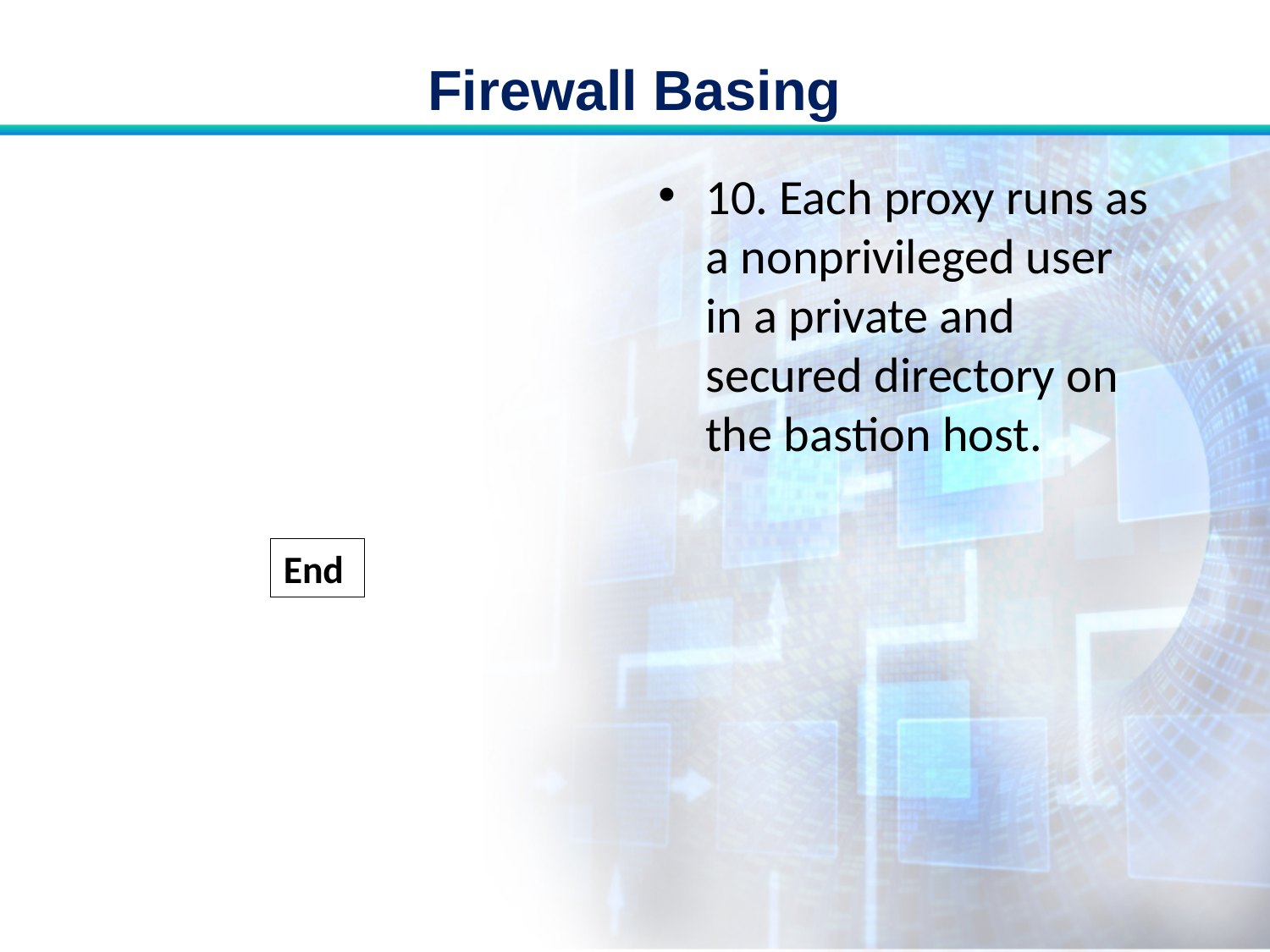

# Firewall Basing
10. Each proxy runs as a nonprivileged user in a private and secured directory on the bastion host.
End